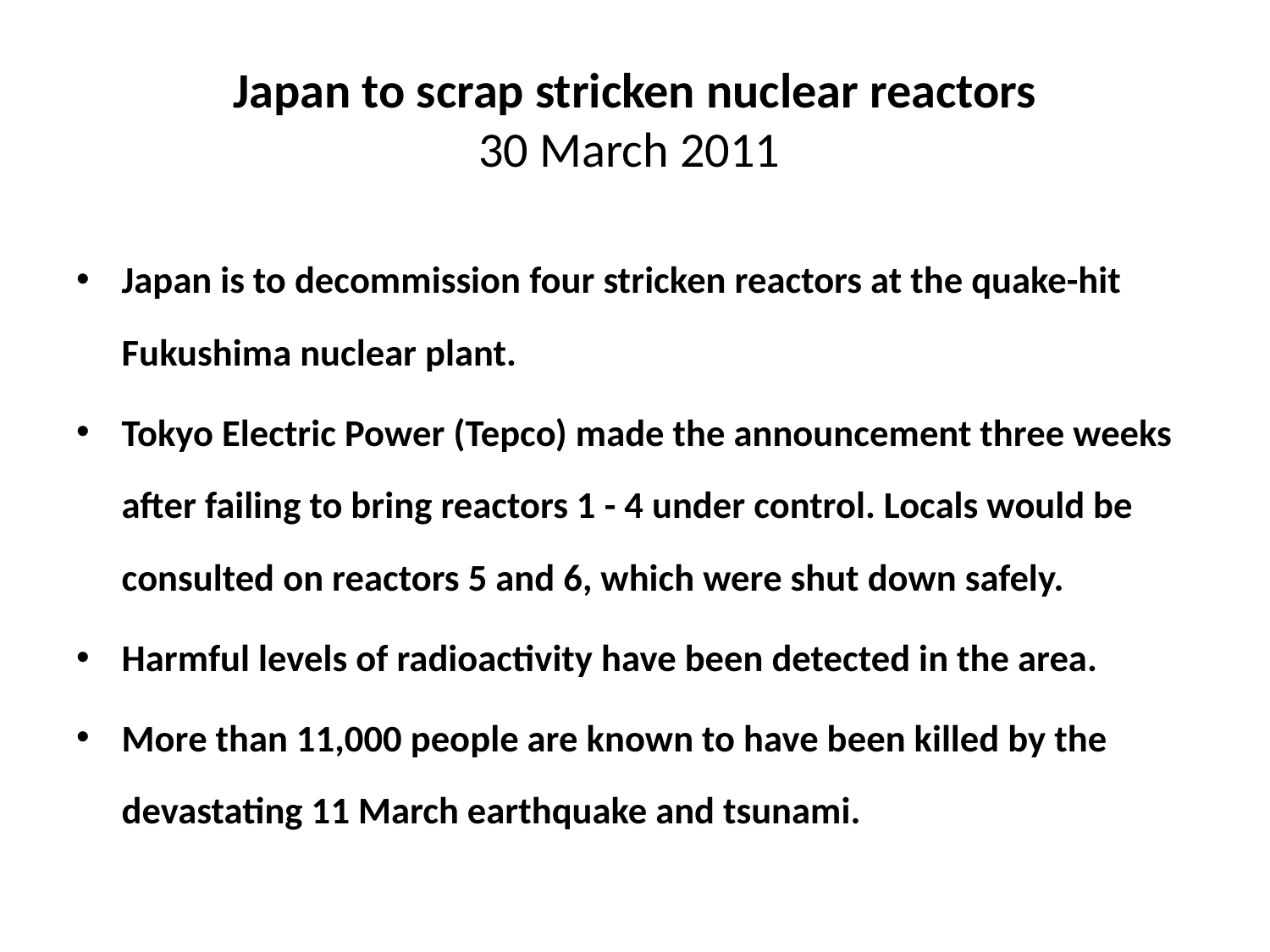

# Japan to scrap stricken nuclear reactors 30 March 2011
Japan is to decommission four stricken reactors at the quake-hit Fukushima nuclear plant.
Tokyo Electric Power (Tepco) made the announcement three weeks after failing to bring reactors 1 - 4 under control. Locals would be consulted on reactors 5 and 6, which were shut down safely.
Harmful levels of radioactivity have been detected in the area.
More than 11,000 people are known to have been killed by the devastating 11 March earthquake and tsunami.